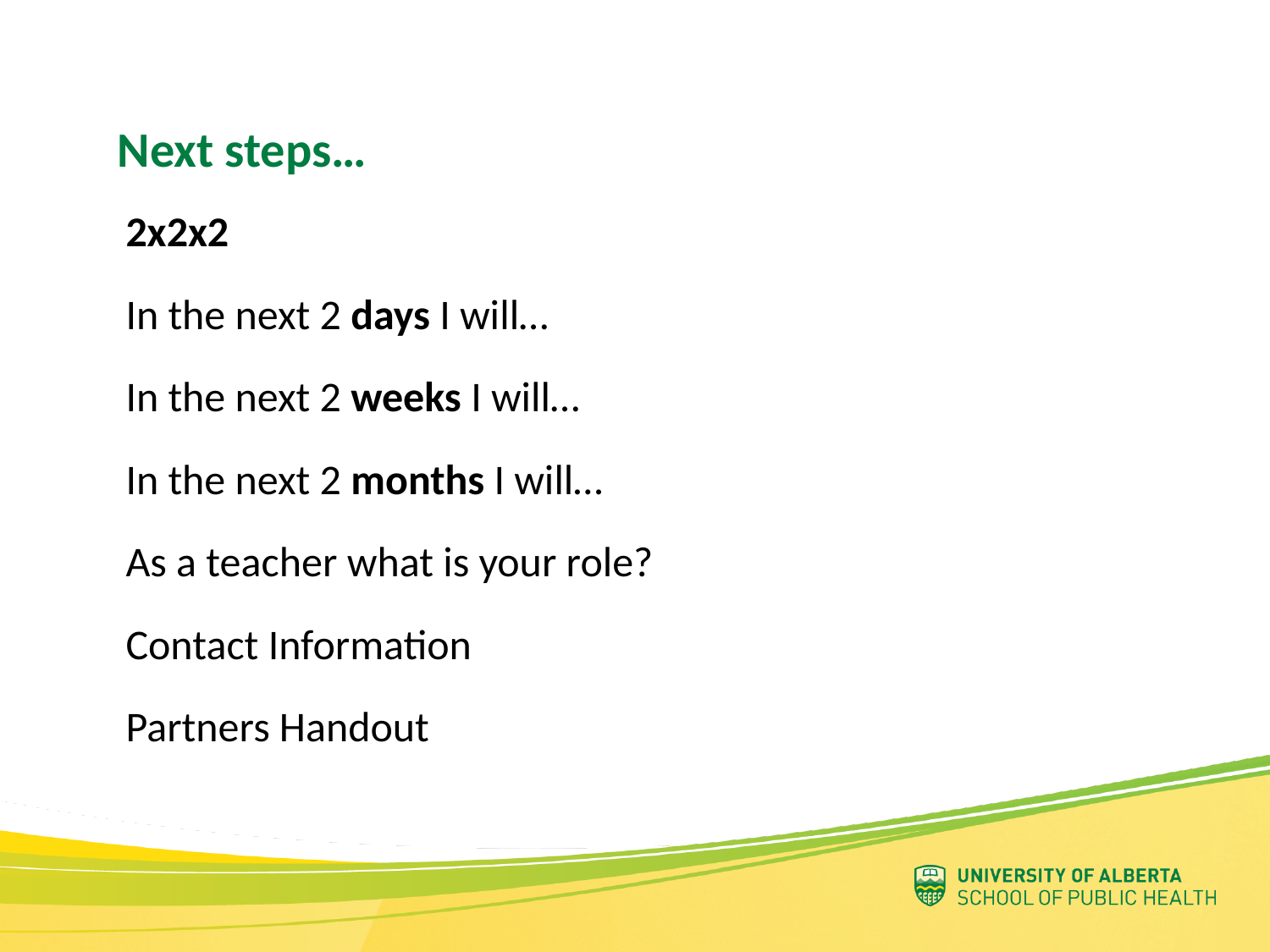

# Next steps…
2x2x2
In the next 2 days I will…
In the next 2 weeks I will…
In the next 2 months I will…
As a teacher what is your role?
Contact Information
Partners Handout